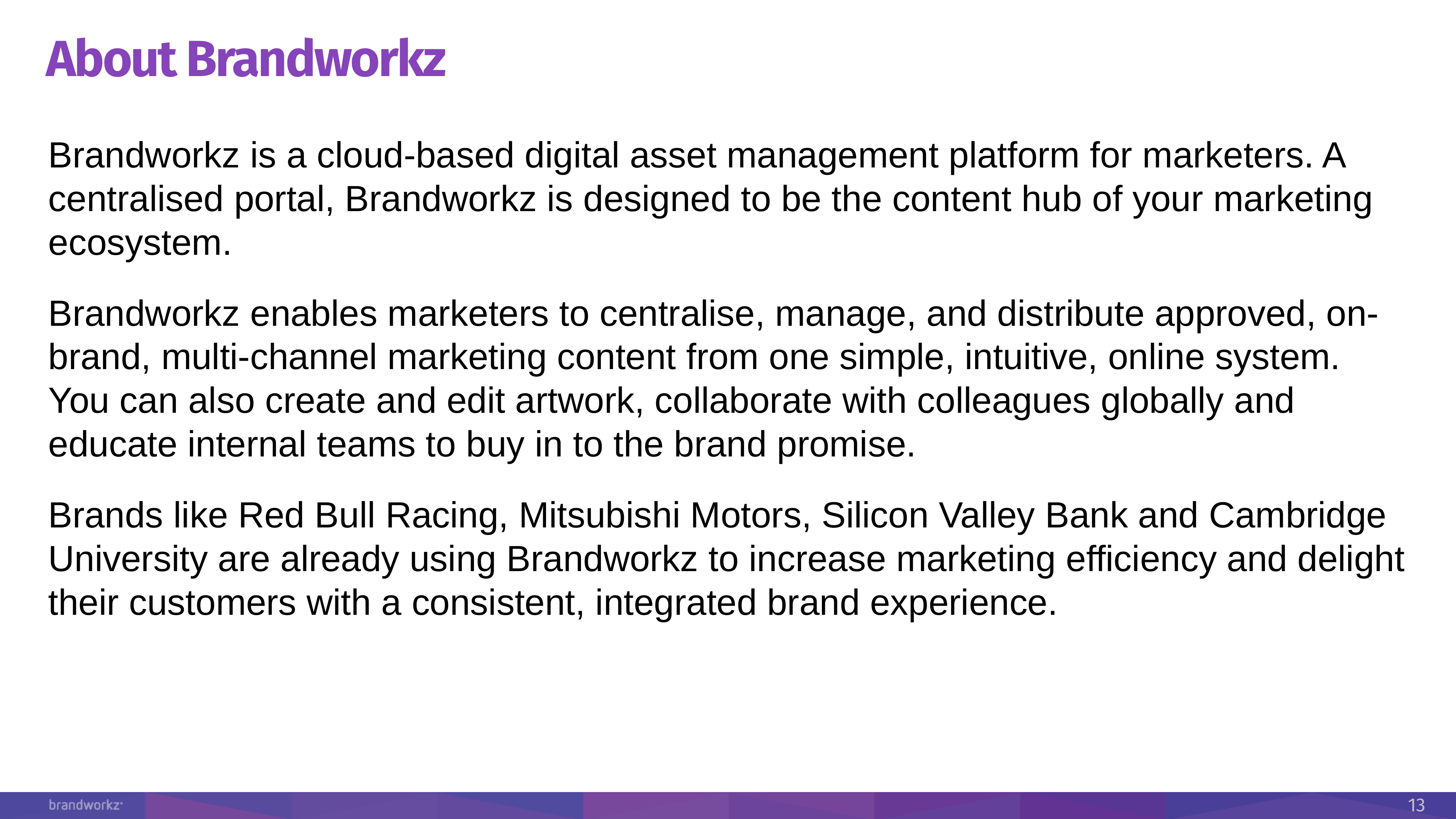

# About Brandworkz
Brandworkz is a cloud-based digital asset management platform for marketers. A centralised portal, Brandworkz is designed to be the content hub of your marketing ecosystem.
Brandworkz enables marketers to centralise, manage, and distribute approved, on-brand, multi-channel marketing content from one simple, intuitive, online system. You can also create and edit artwork, collaborate with colleagues globally and educate internal teams to buy in to the brand promise.
Brands like Red Bull Racing, Mitsubishi Motors, Silicon Valley Bank and Cambridge University are already using Brandworkz to increase marketing efficiency and delight their customers with a consistent, integrated brand experience.